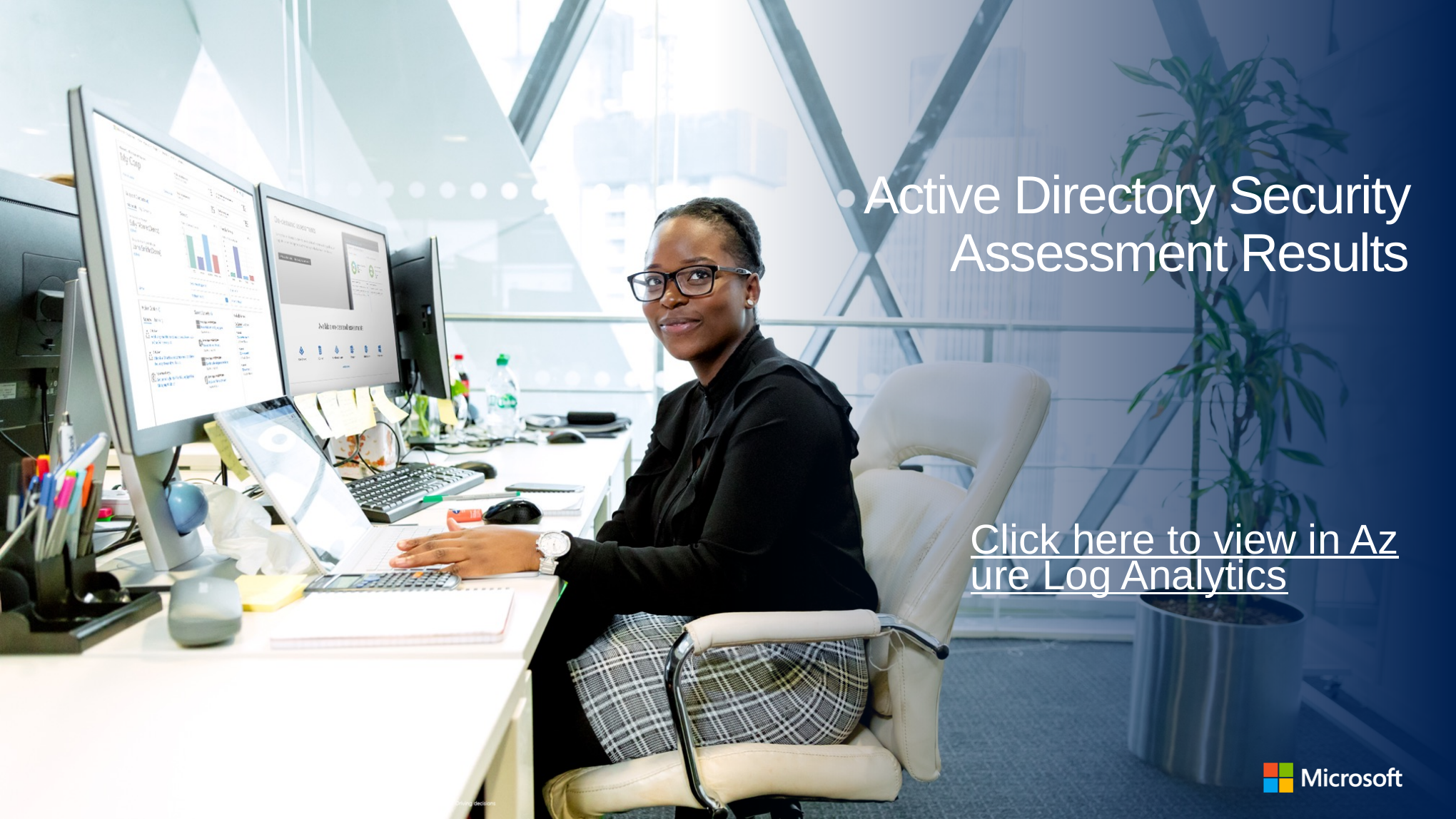

# Active Directory Security Assessment Results
Click here to view in Azure Log Analytics